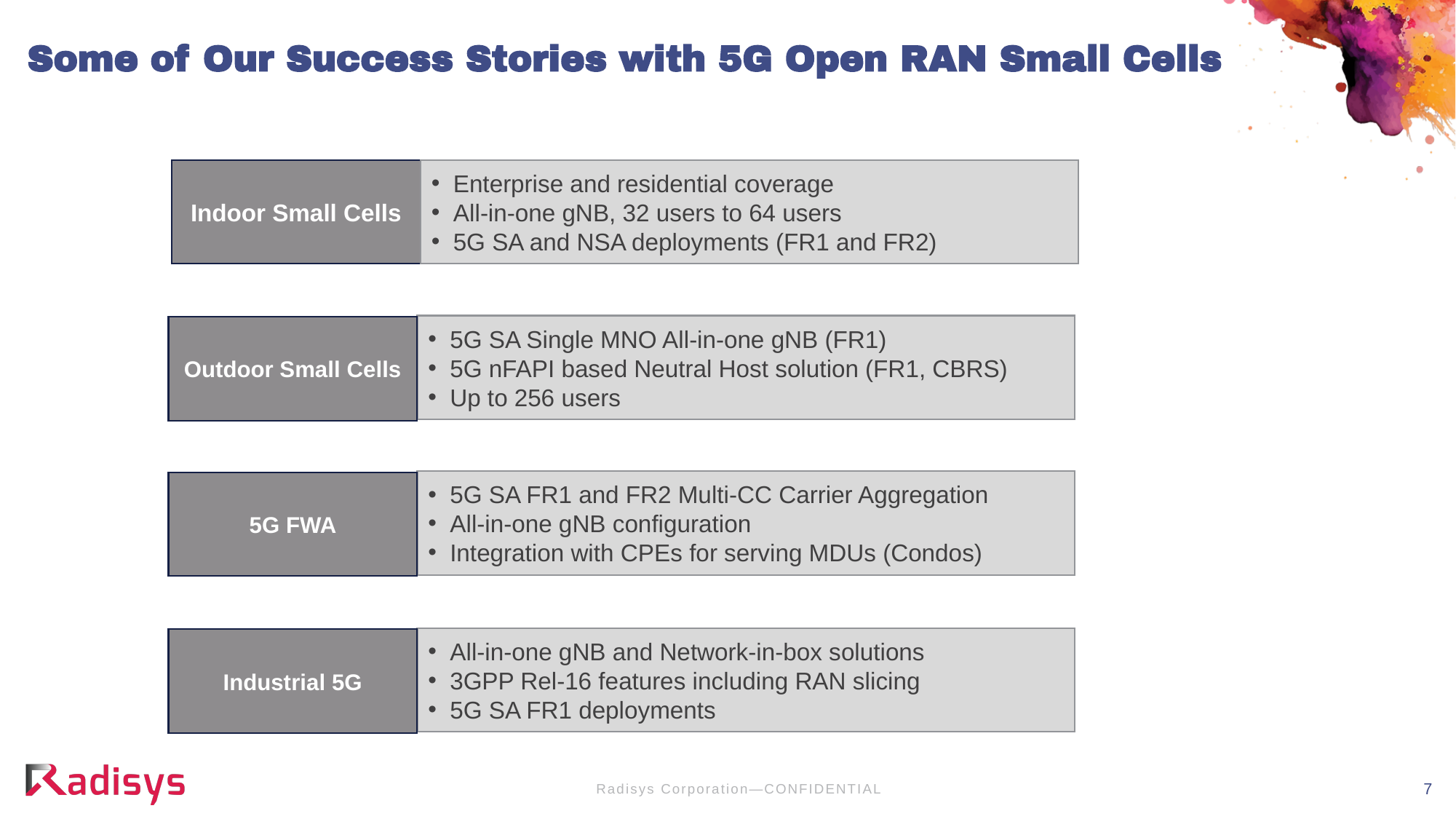

# Some of Our Success Stories with 5G Open RAN Small Cells
Indoor Small Cells
Enterprise and residential coverage
All-in-one gNB, 32 users to 64 users
5G SA and NSA deployments (FR1 and FR2)
5G SA Single MNO All-in-one gNB (FR1)
5G nFAPI based Neutral Host solution (FR1, CBRS)
Up to 256 users
Outdoor Small Cells
5G SA FR1 and FR2 Multi-CC Carrier Aggregation
All-in-one gNB configuration
Integration with CPEs for serving MDUs (Condos)
5G FWA
All-in-one gNB and Network-in-box solutions
3GPP Rel-16 features including RAN slicing
5G SA FR1 deployments
Industrial 5G
Radisys Corporation—CONFIDENTIAL